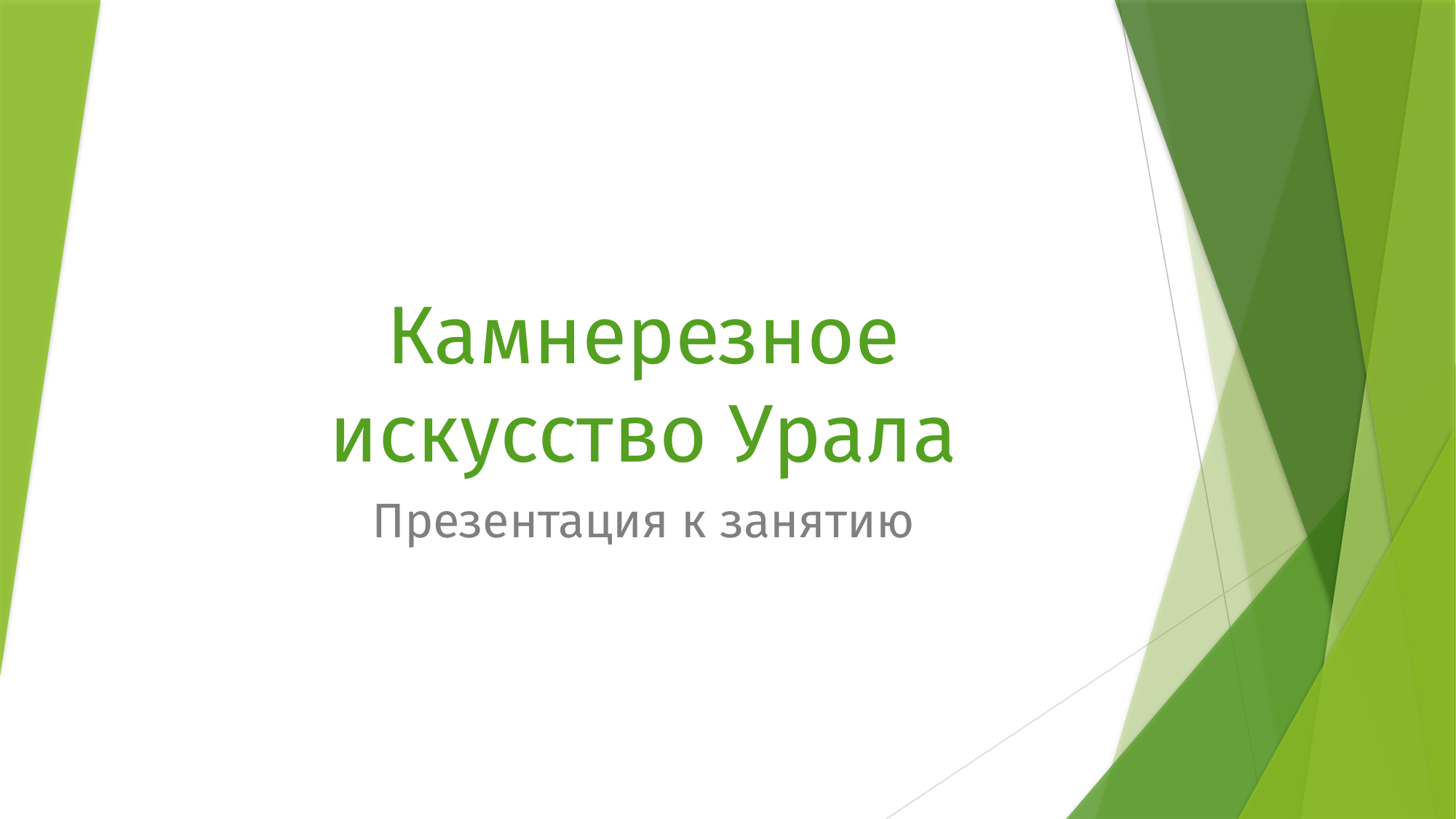

# Камнерезное искусство Урала
Презентация к занятию